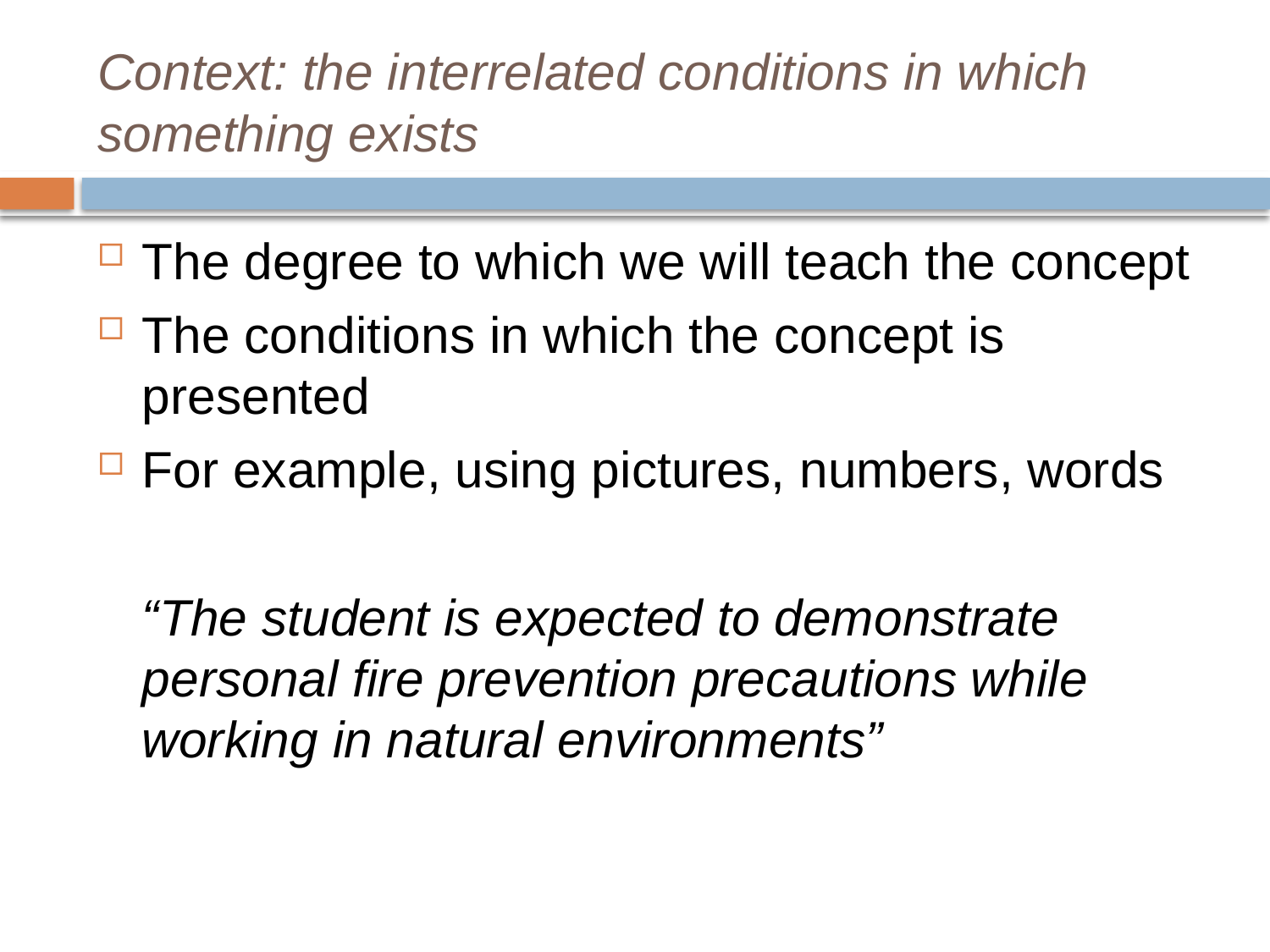

# Context: the interrelated conditions in which something exists
The degree to which we will teach the concept
The conditions in which the concept is presented
For example, using pictures, numbers, words

	“The student is expected to demonstrate personal fire prevention precautions while working in natural environments”